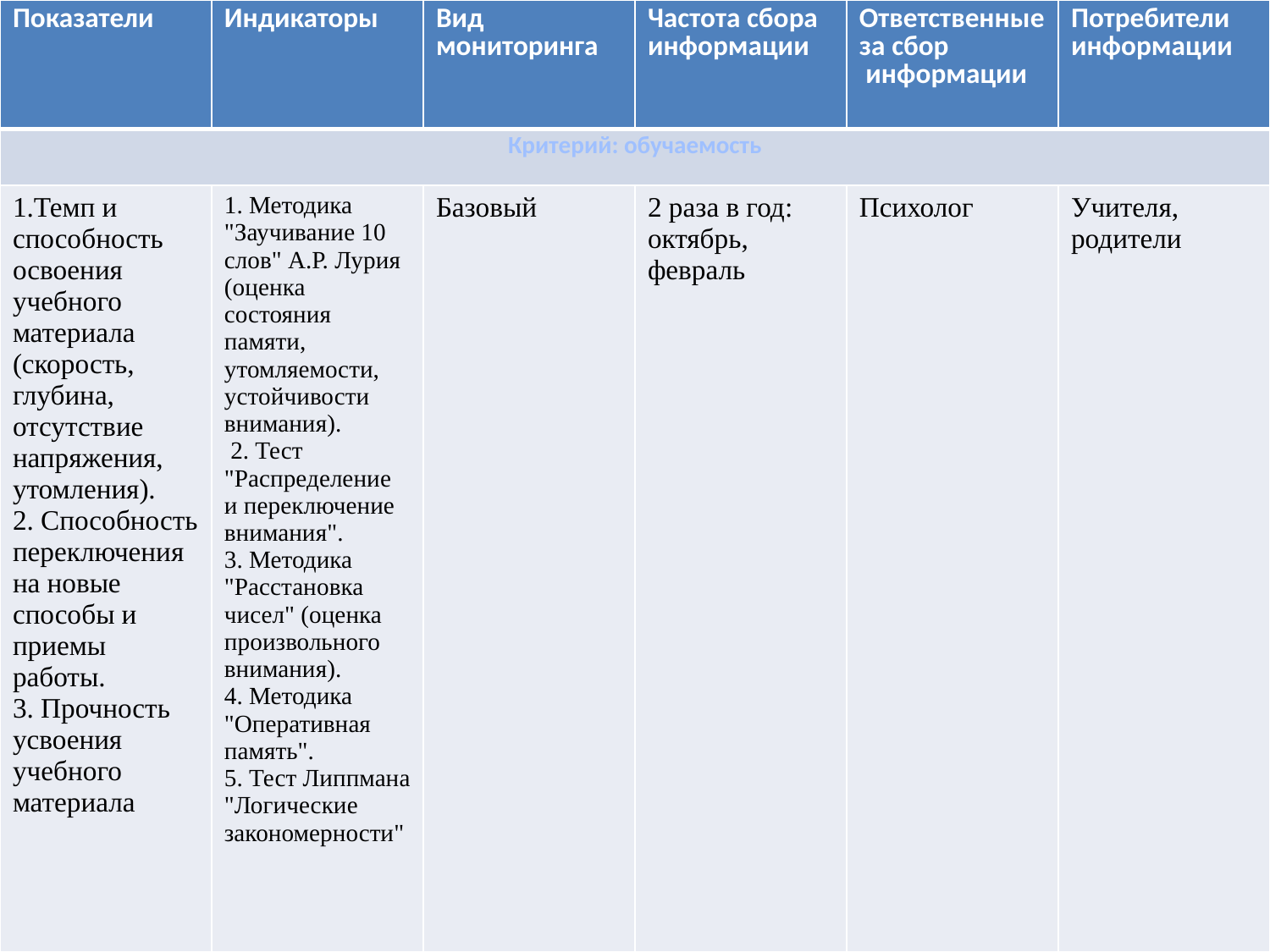

| Показатели | Индикаторы | Вид мониторинга | Частота сбора информации | Ответственные за сбор информации | Потребители информации |
| --- | --- | --- | --- | --- | --- |
| Критерий: обучаемость |  |  |  |  |  |
| 1.Темп и способность освоения учебного материала (скорость, глубина, отсутствие напряжения, утомления). 2. Способность переключения на новые способы и приемы работы. 3. Прочность усвоения учебного материала | 1. Методика "Заучивание 10 слов" А.Р. Лурия (оценка состояния памяти, утомляемости, устойчивости внимания). 2. Тест "Распределение и переключение внимания". 3. Методика "Расстановка чисел" (оценка произвольного внимания). 4. Методика "Оперативная память". 5. Тест Липпмана "Логические закономерности" | Базовый | 2 раза в год: октябрь, февраль | Психолог | Учителя, родители |